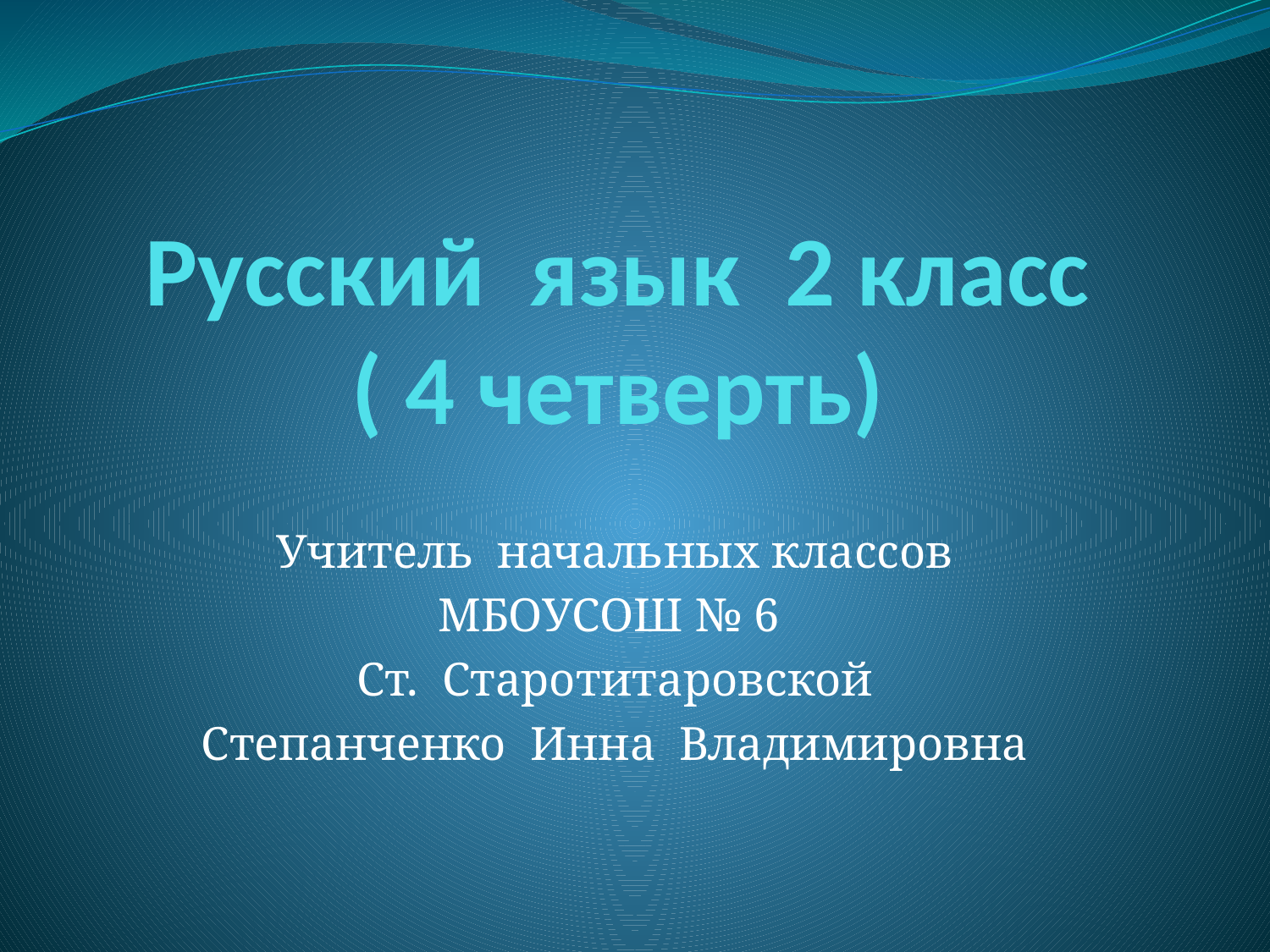

# Русский  язык  2 класс ( 4 четверть)
Учитель  начальных классов
МБОУСОШ № 6
Ст.  Старотитаровской
Степанченко  Инна  Владимировна